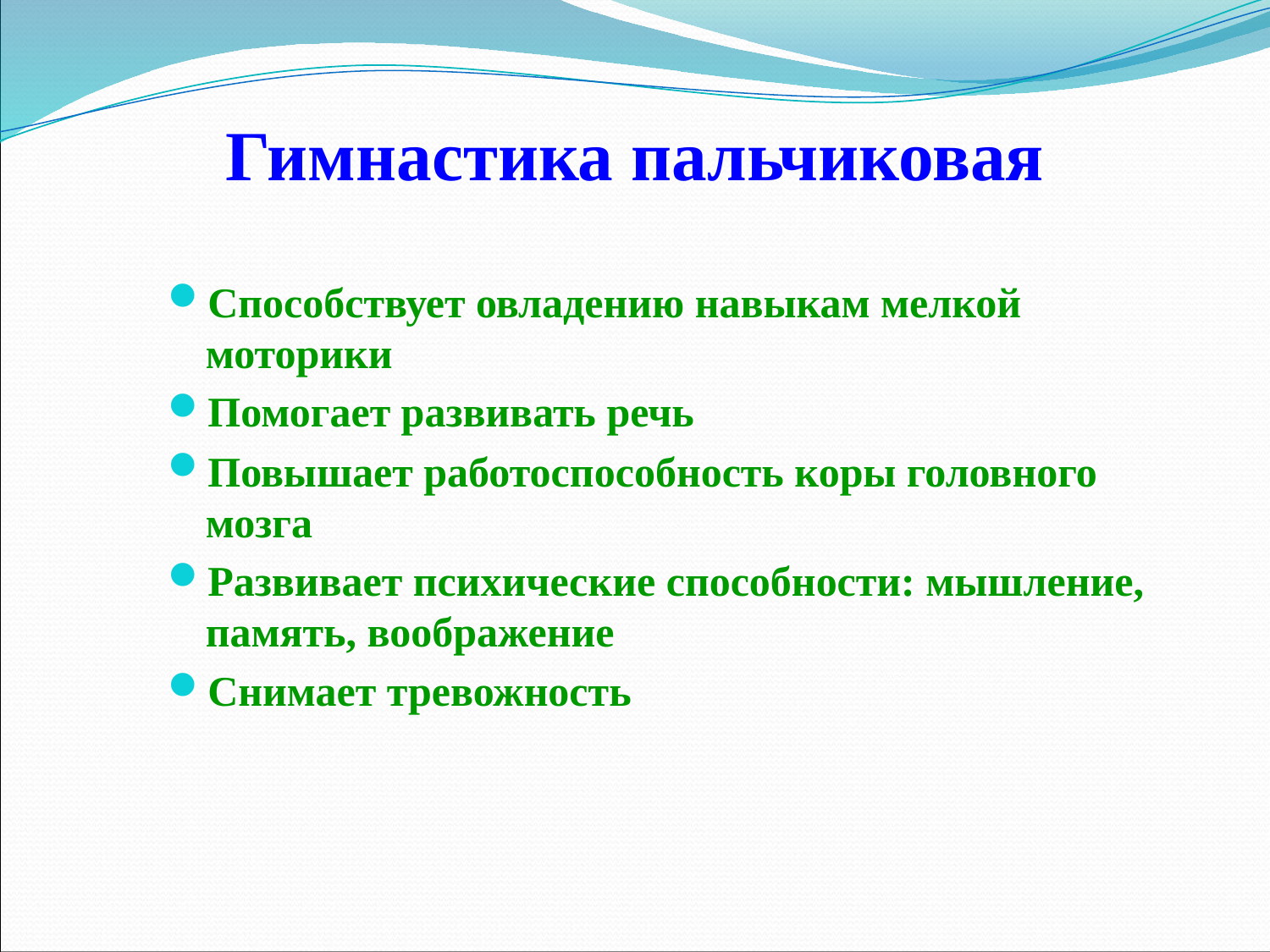

# Гимнастика пальчиковая
Способствует овладению навыкам мелкой моторики
Помогает развивать речь
Повышает работоспособность коры головного мозга
Развивает психические способности: мышление, память, воображение
Снимает тревожность